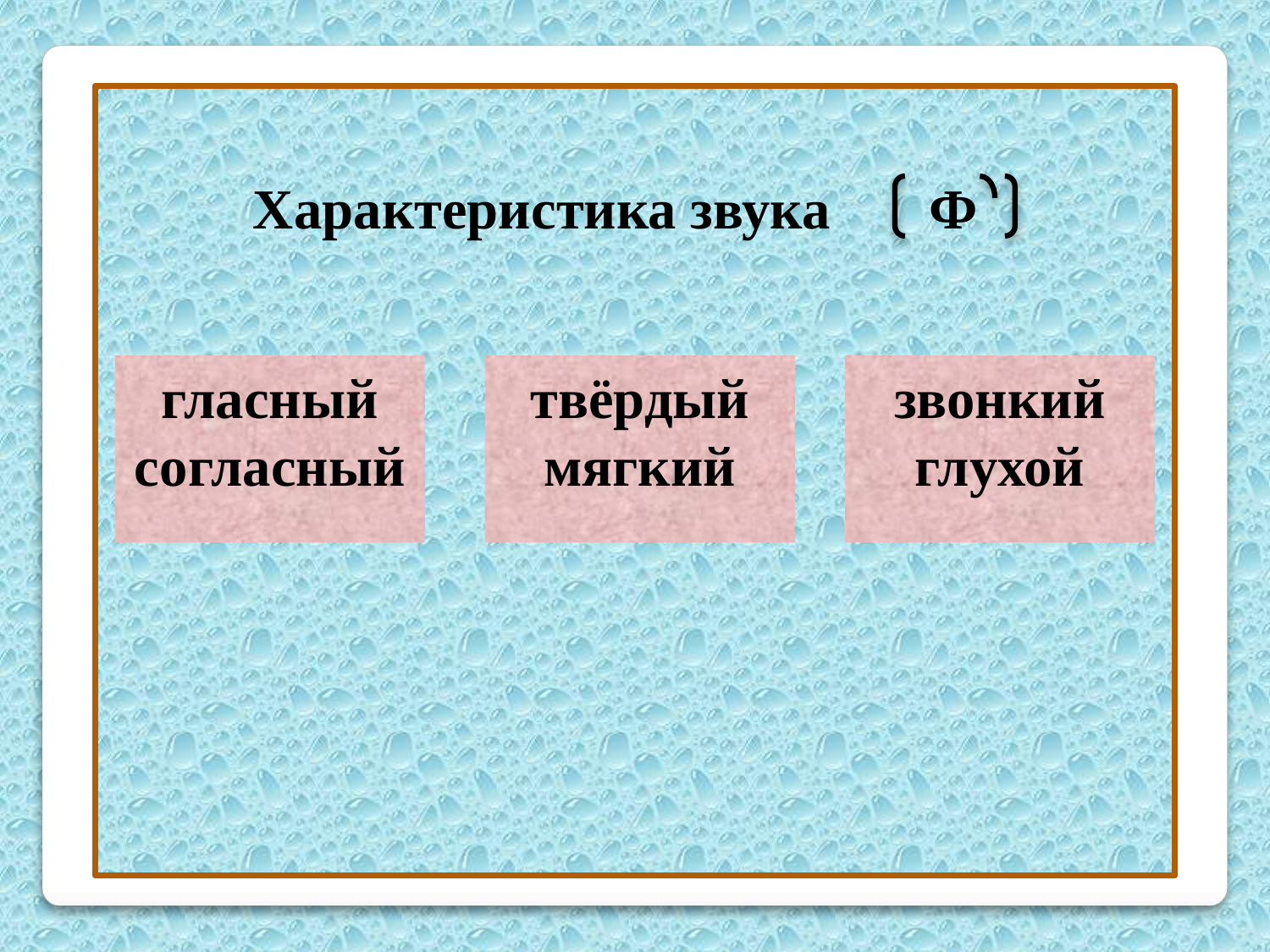

Характеристика звука       Ф

гласный
согласный

твёрдый
мягкий

звонкий
глухой